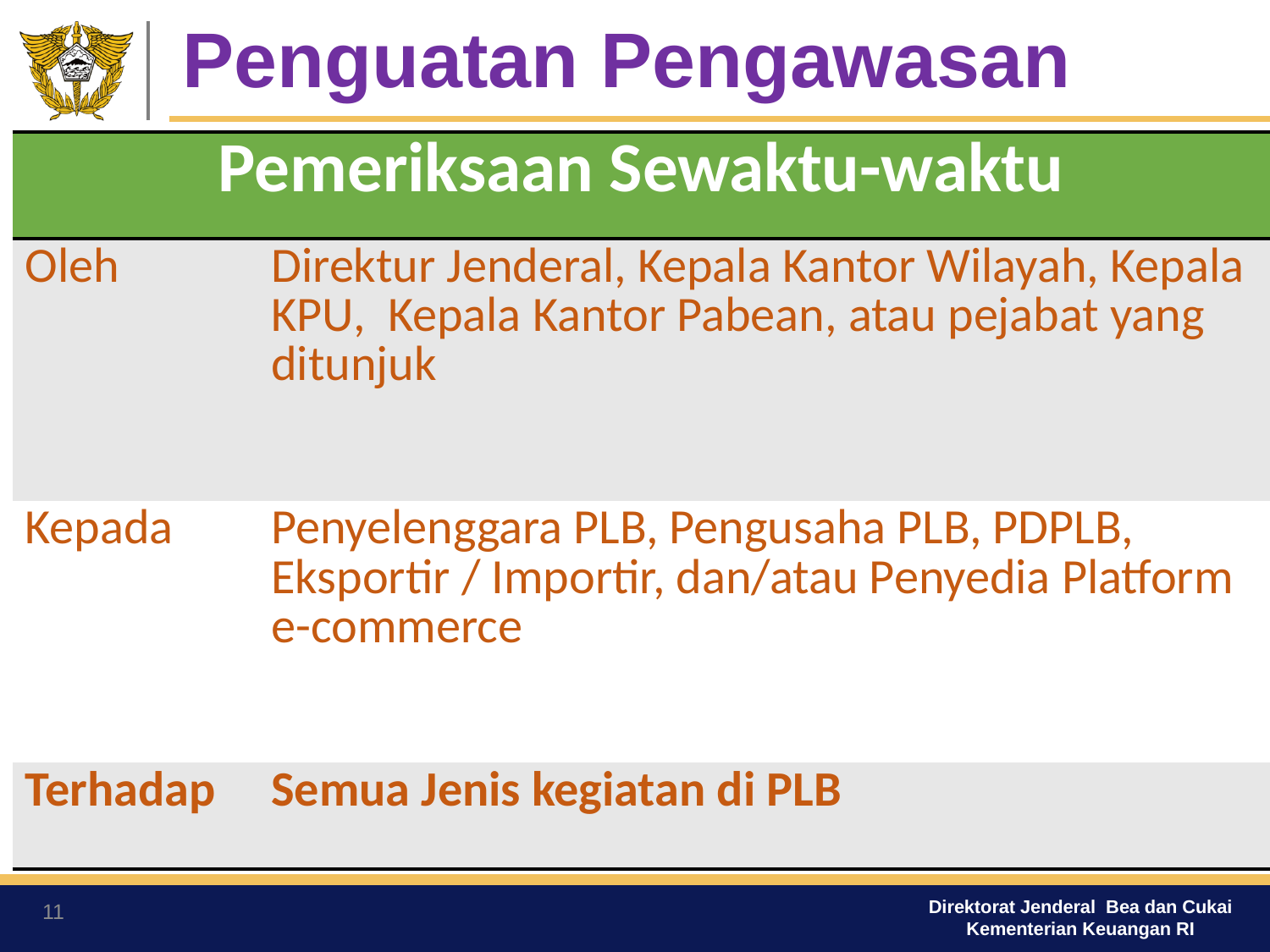

# Penguatan Pengawasan
| Pemeriksaan Sewaktu-waktu |  |
| --- | --- |
| Oleh | Direktur Jenderal, Kepala Kantor Wilayah, Kepala KPU,  Kepala Kantor Pabean, atau pejabat yang ditunjuk |
| Kepada | Penyelenggara PLB, Pengusaha PLB, PDPLB, Eksportir / Importir, dan/atau Penyedia Platform e-commerce |
| Terhadap | Semua Jenis kegiatan di PLB |